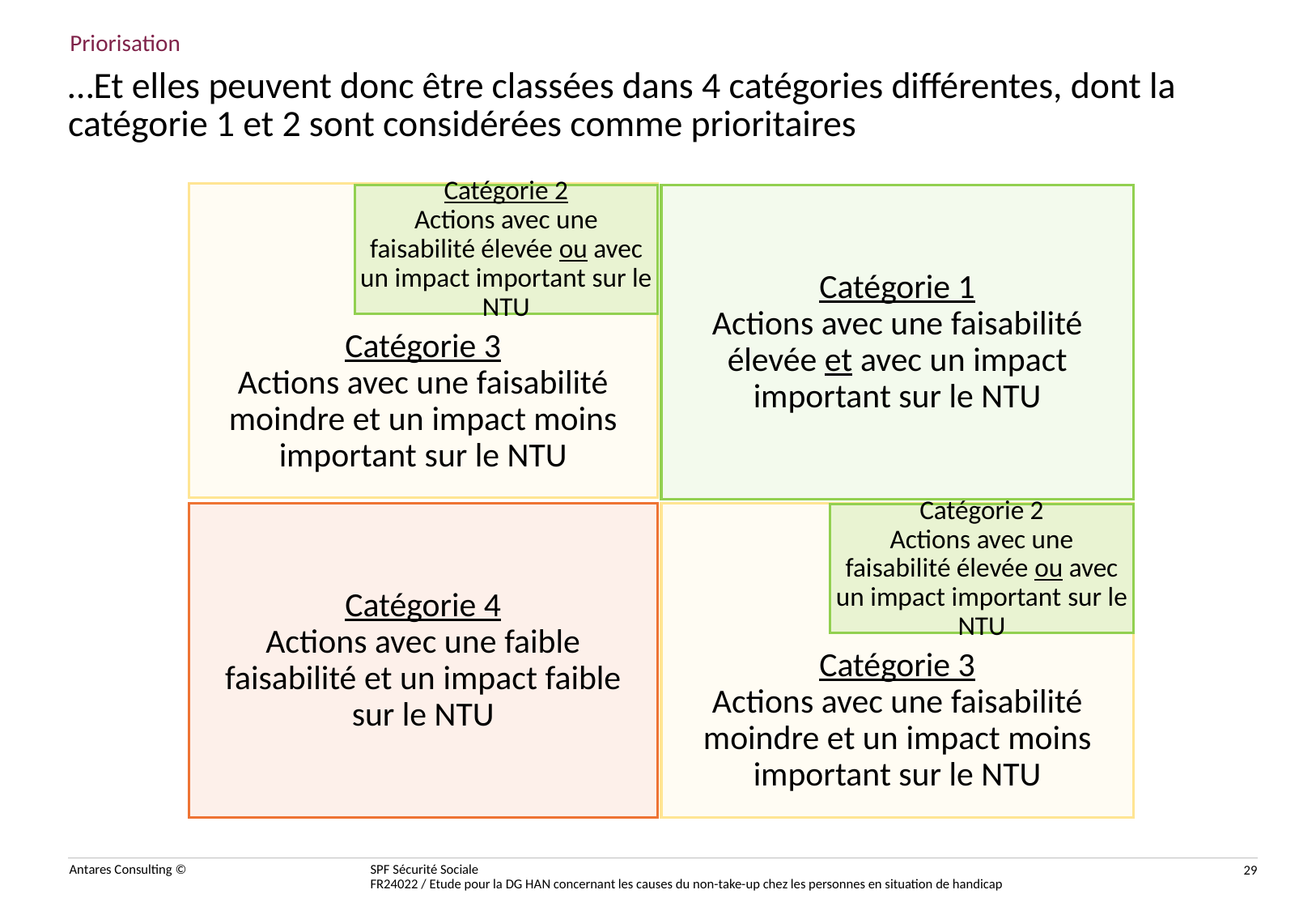

Priorisation
# …Et elles peuvent donc être classées dans 4 catégories différentes, dont la catégorie 1 et 2 sont considérées comme prioritaires
Catégorie 3
Actions avec une faisabilité moindre et un impact moins important sur le NTU
Catégorie 2
Actions avec une faisabilité élevée ou avec un impact important sur le NTU
Catégorie 1
Actions avec une faisabilité élevée et avec un impact important sur le NTU
Catégorie 4
Actions avec une faible faisabilité et un impact faible sur le NTU
Catégorie 3
Actions avec une faisabilité moindre et un impact moins important sur le NTU
Catégorie 2
Actions avec une faisabilité élevée ou avec un impact important sur le NTU